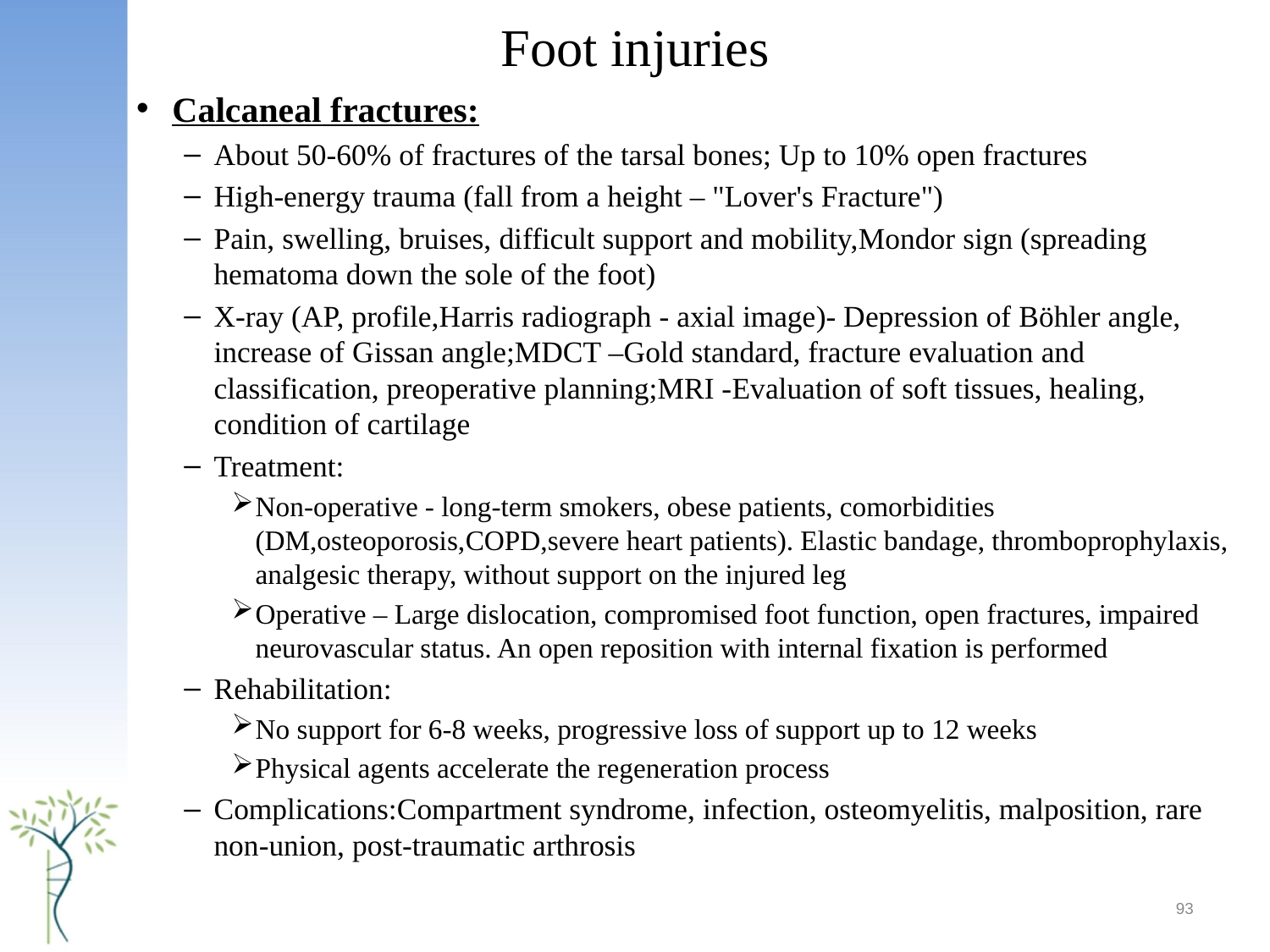

# Foot injuries
Calcaneal fractures:
About 50-60% of fractures of the tarsal bones; Up to 10% open fractures
High-energy trauma (fall from a height – "Lover's Fracture")
Pain, swelling, bruises, difficult support and mobility,Mondor sign (spreading hematoma down the sole of the foot)
X-ray (AP, profile,Harris radiograph - axial image)- Depression of Böhler angle, increase of Gissan angle;MDCT –Gold standard, fracture evaluation and classification, preoperative planning;MRI -Evaluation of soft tissues, healing, condition of cartilage
Treatment:
Non-operative - long-term smokers, obese patients, comorbidities (DM,osteoporosis,COPD,severe heart patients). Elastic bandage, thromboprophylaxis, analgesic therapy, without support on the injured leg
Operative – Large dislocation, compromised foot function, open fractures, impaired neurovascular status. An open reposition with internal fixation is performed
Rehabilitation:
No support for 6-8 weeks, progressive loss of support up to 12 weeks
Physical agents accelerate the regeneration process
Complications:Compartment syndrome, infection, osteomyelitis, malposition, rare non-union, post-traumatic arthrosis
93